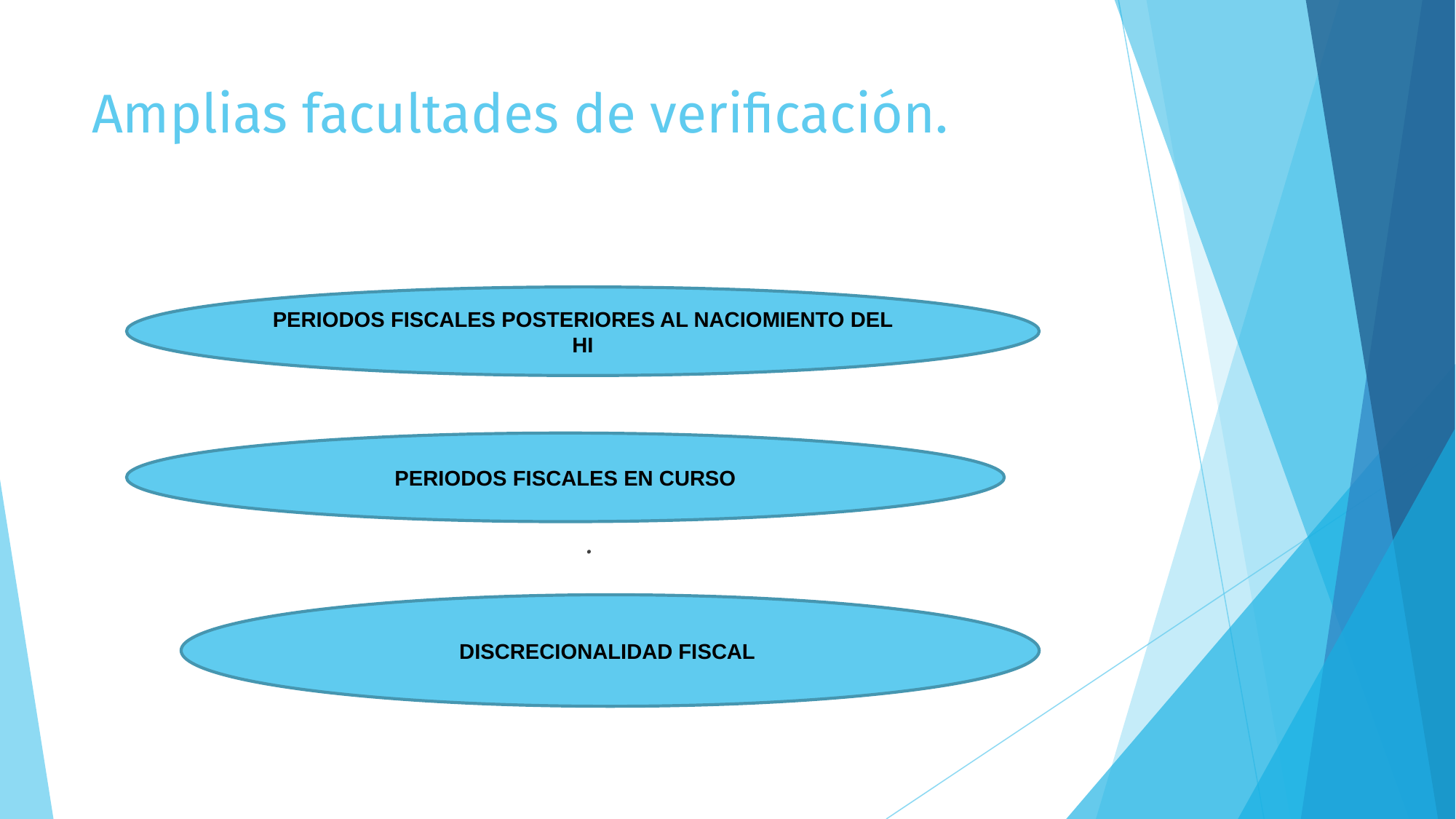

# Amplias facultades de verificación.

.
PERIODOS FISCALES POSTERIORES AL NACIOMIENTO DEL HI
PERIODOS FISCALES EN CURSO
DISCRECIONALIDAD FISCAL